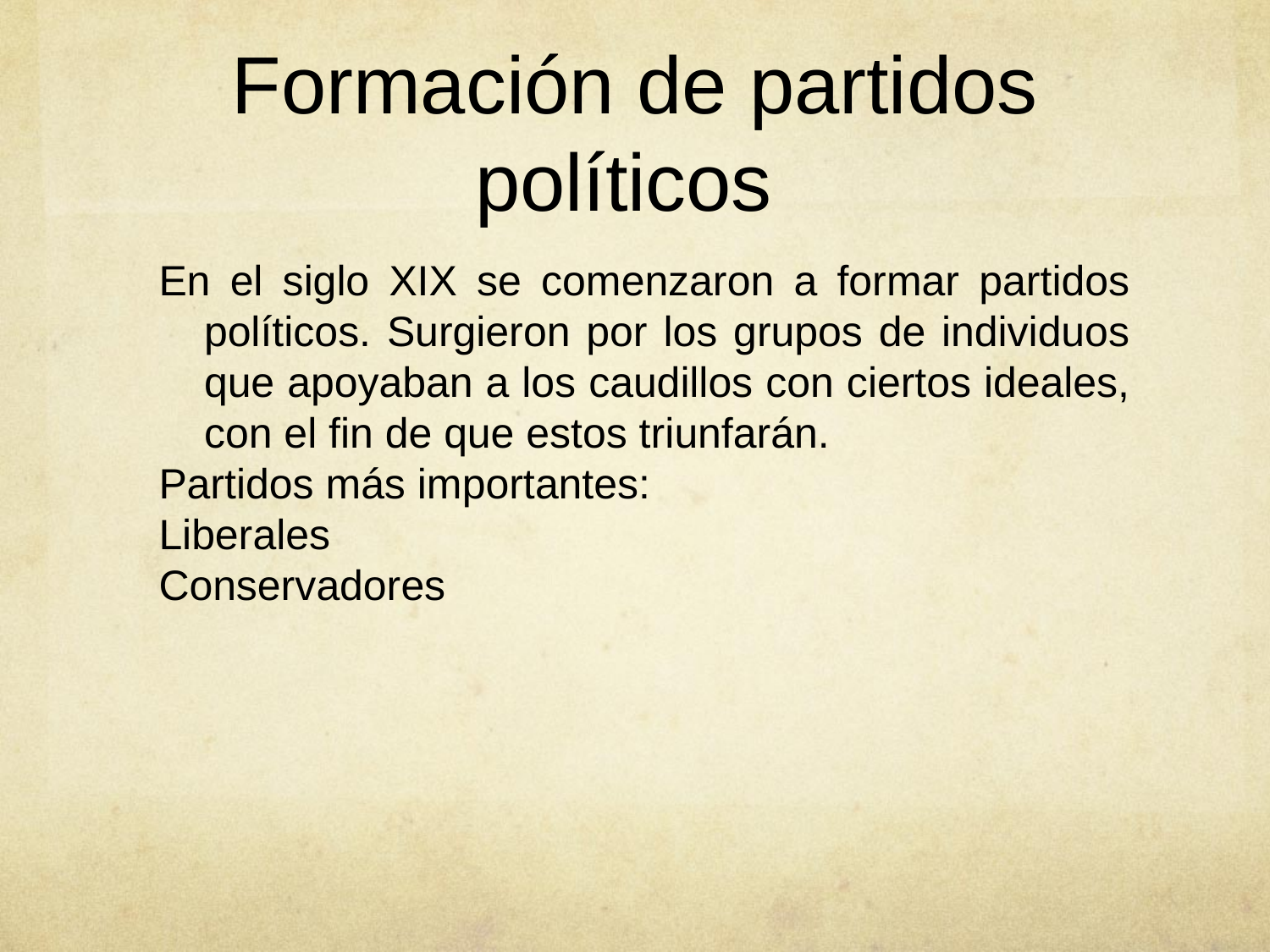

# Formación de partidos políticos
En el siglo XIX se comenzaron a formar partidos políticos. Surgieron por los grupos de individuos que apoyaban a los caudillos con ciertos ideales, con el fin de que estos triunfarán.
Partidos más importantes:
Liberales
Conservadores